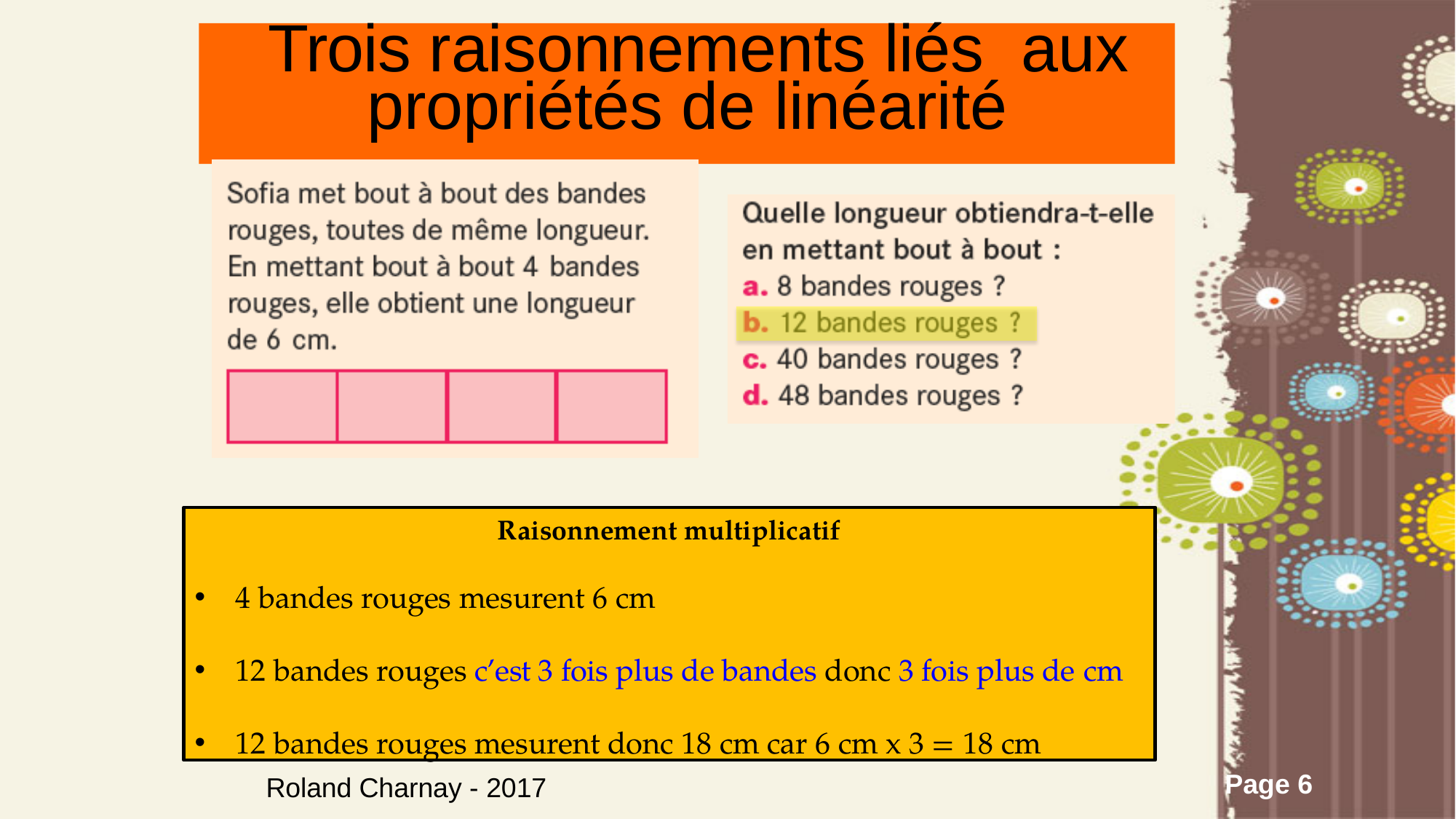

# Trois raisonnements liés  aux propriétés de linéarité

Raisonnement multiplicatif
4 bandes rouges mesurent 6 cm
12 bandes rouges c’est 3 fois plus de bandes donc 3 fois plus de cm
12 bandes rouges mesurent donc 18 cm car 6 cm x 3 = 18 cm
Roland Charnay - 2017